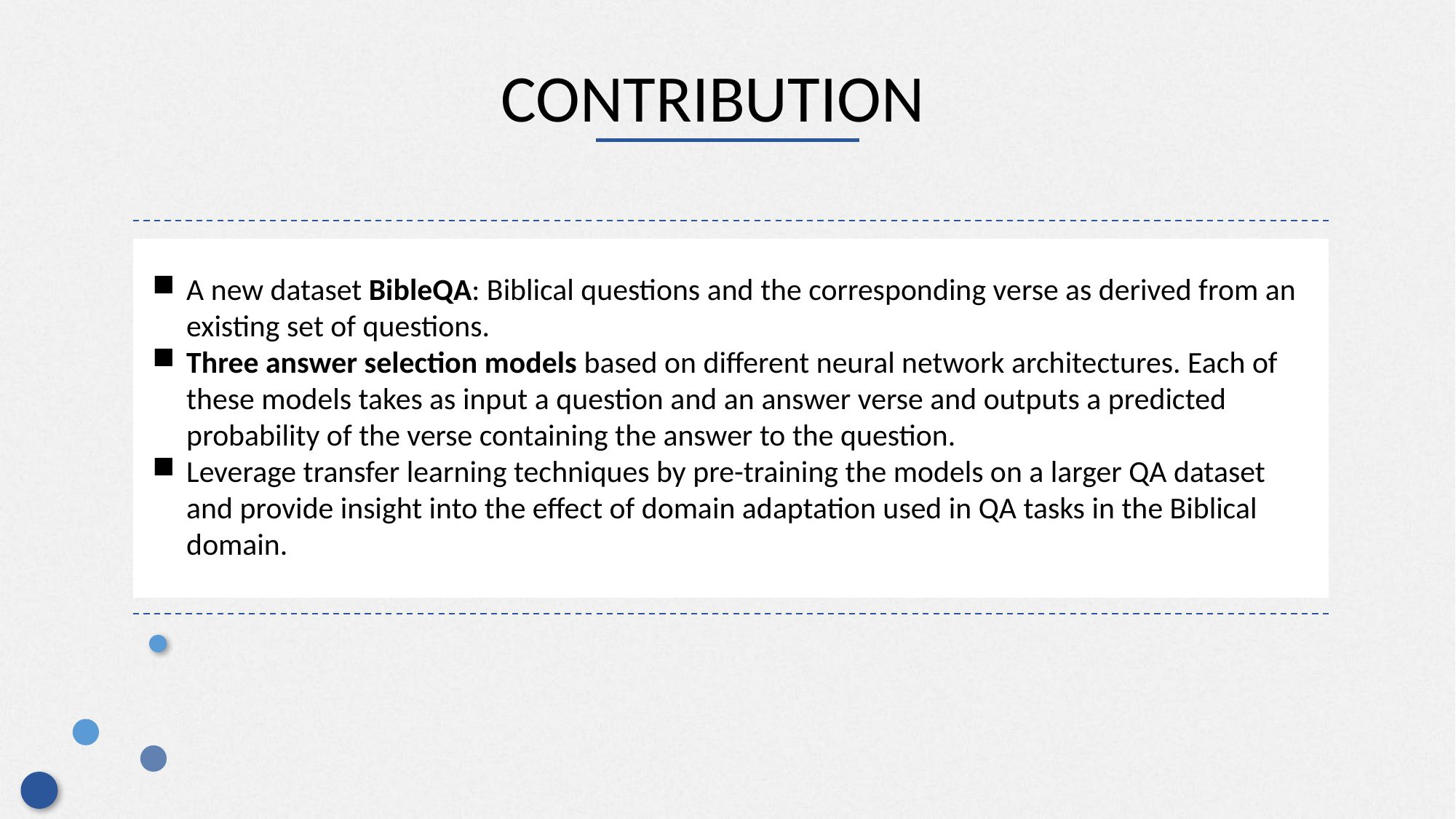

CONTRIBUTION

A new dataset BibleQA: Biblical questions and the corresponding verse as derived from an existing set of questions.
Three answer selection models based on different neural network architectures. Each of these models takes as input a question and an answer verse and outputs a predicted probability of the verse containing the answer to the question.
Leverage transfer learning techniques by pre-training the models on a larger QA dataset and provide insight into the effect of domain adaptation used in QA tasks in the Biblical domain.